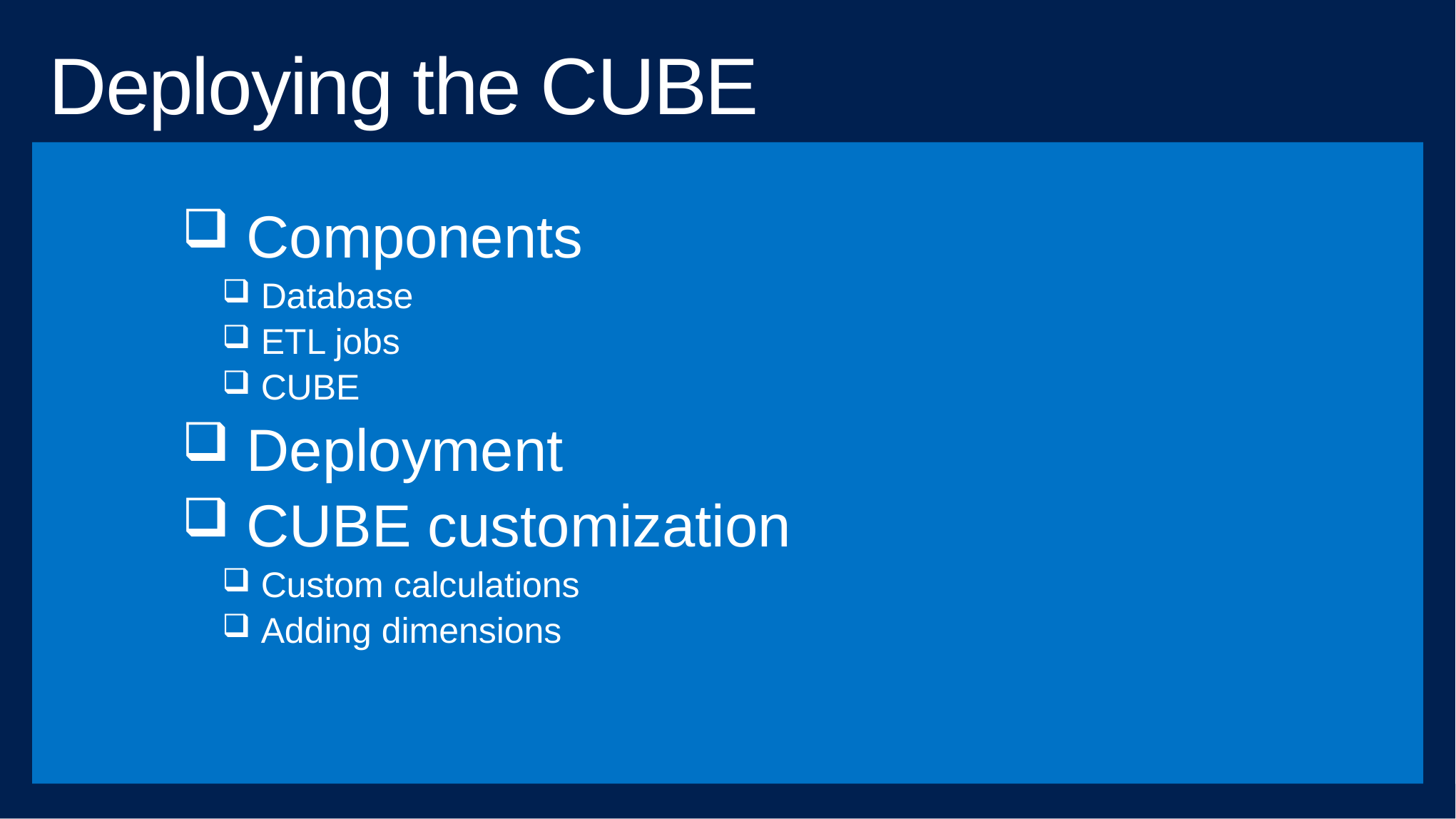

# Deploying the CUBE

 Components
 Database
 ETL jobs
 CUBE
 Deployment
 CUBE customization
 Custom calculations
 Adding dimensions